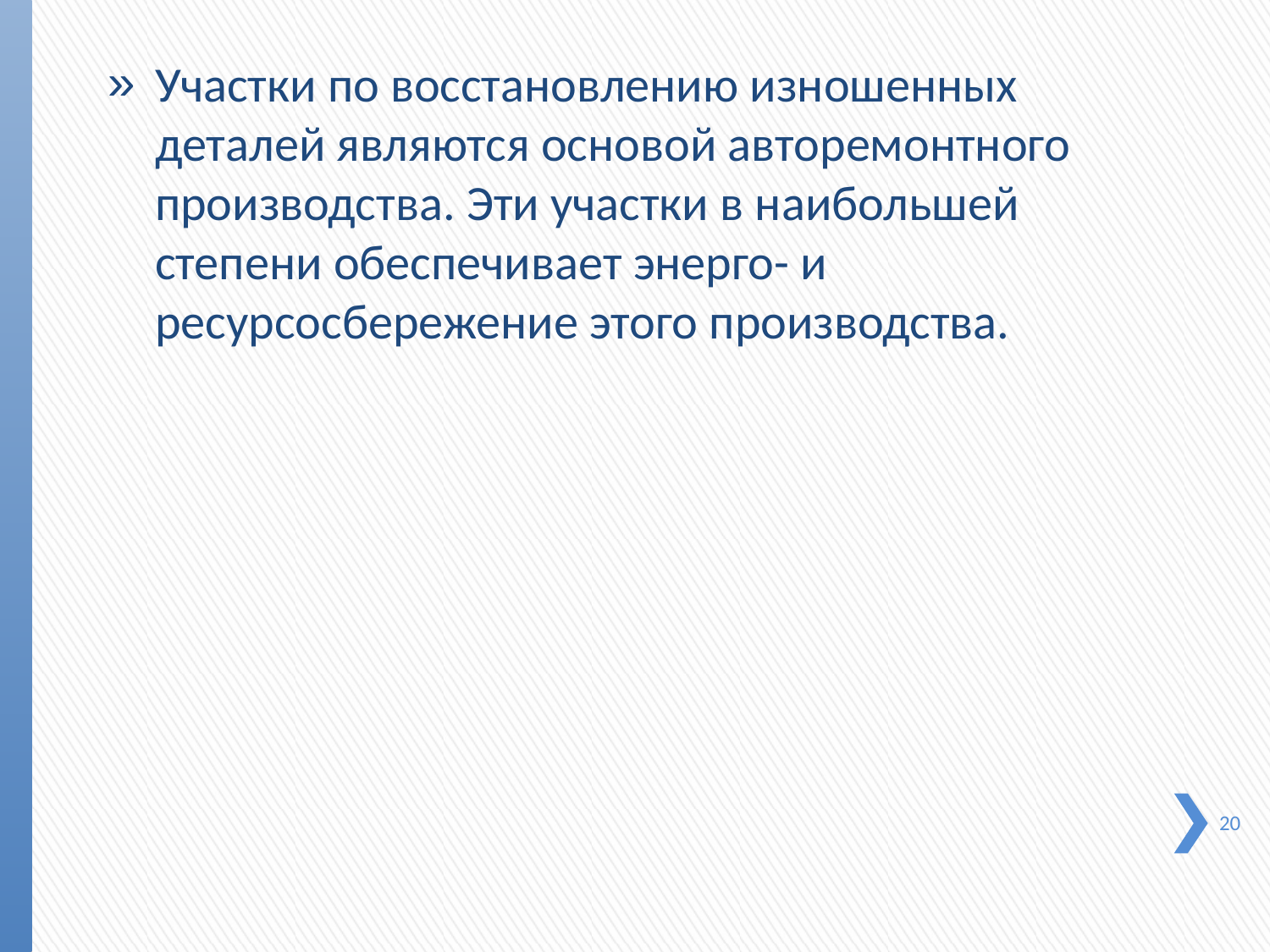

Участки по восстановлению изношенных деталей являются основой авторемонтного производства. Эти участки в наи­большей степени обеспечивает энерго- и ресурсосбережение этого производства.
20